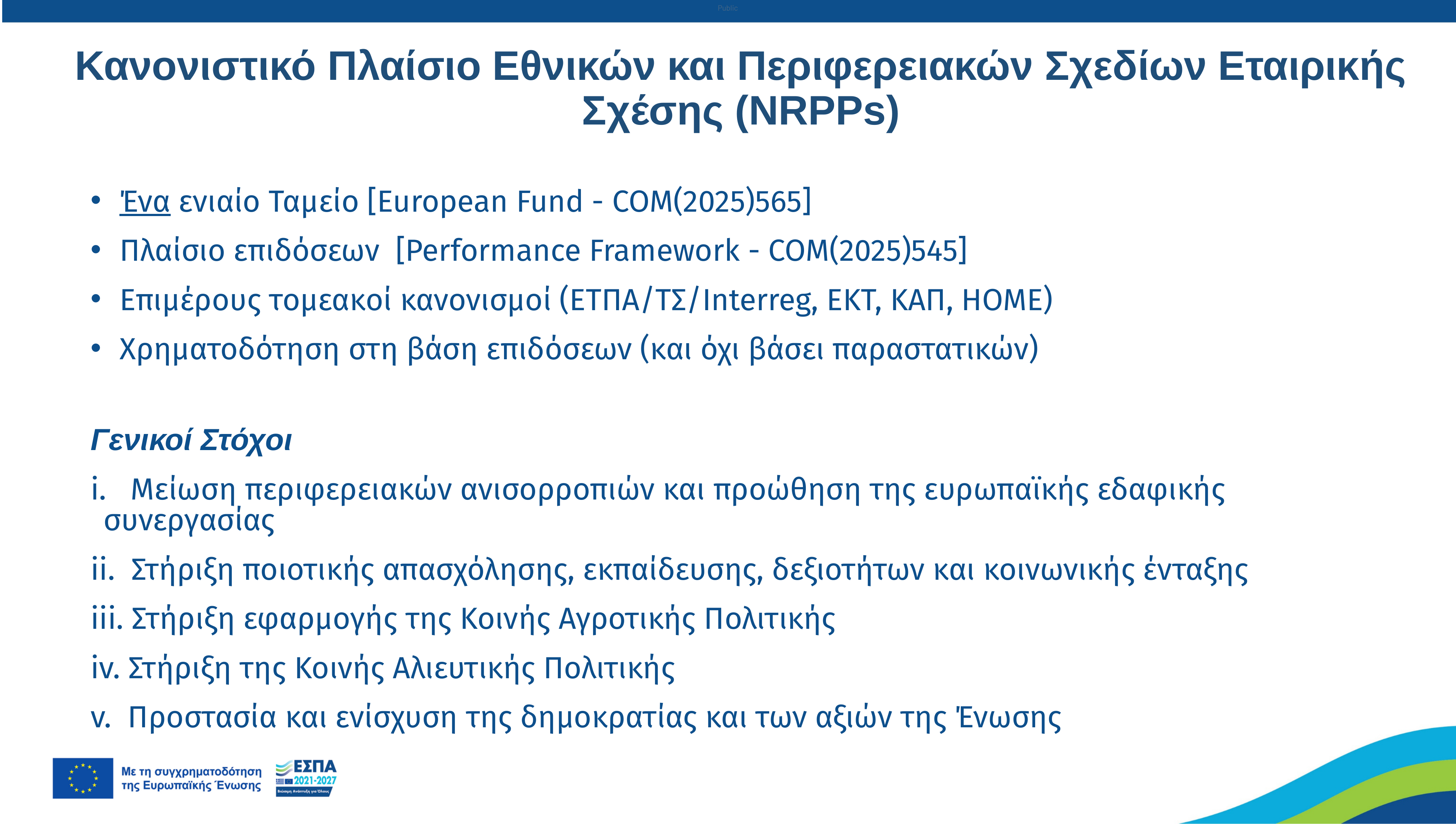

Public

Κανονιστικό Πλαίσιο Εθνικών και Περιφερειακών Σχεδίων Εταιρικής Σχέσης (NRPPs)

  Ένα ενιαίο Ταμείο [European Fund - COM(2025)565]
  Πλαίσιο επιδόσεων  [Performance Framework - COM(2025)545]
  Επιμέρους τομεακοί κανονισμοί (ΕΤΠΑ/ΤΣ/Interreg, EKT, KAΠ, ΗΟΜΕ)
  Xρηματοδότηση στη βάση επιδόσεων (και όχι βάσει παραστατικών)

Γενικοί Στόχοι
   Μείωση περιφερειακών ανισορροπιών και προώθηση της ευρωπαϊκής εδαφικής  	συνεργασίας
  Στήριξη ποιοτικής απασχόλησης, εκπαίδευσης, δεξιοτήτων και κοινωνικής ένταξης
 Στήριξη εφαρμογής της Κοινής Αγροτικής Πολιτικής
 Στήριξη της Κοινής Αλιευτικής Πολιτικής
  Προστασία και ενίσχυση της δημοκρατίας και των αξιών της Ένωσης